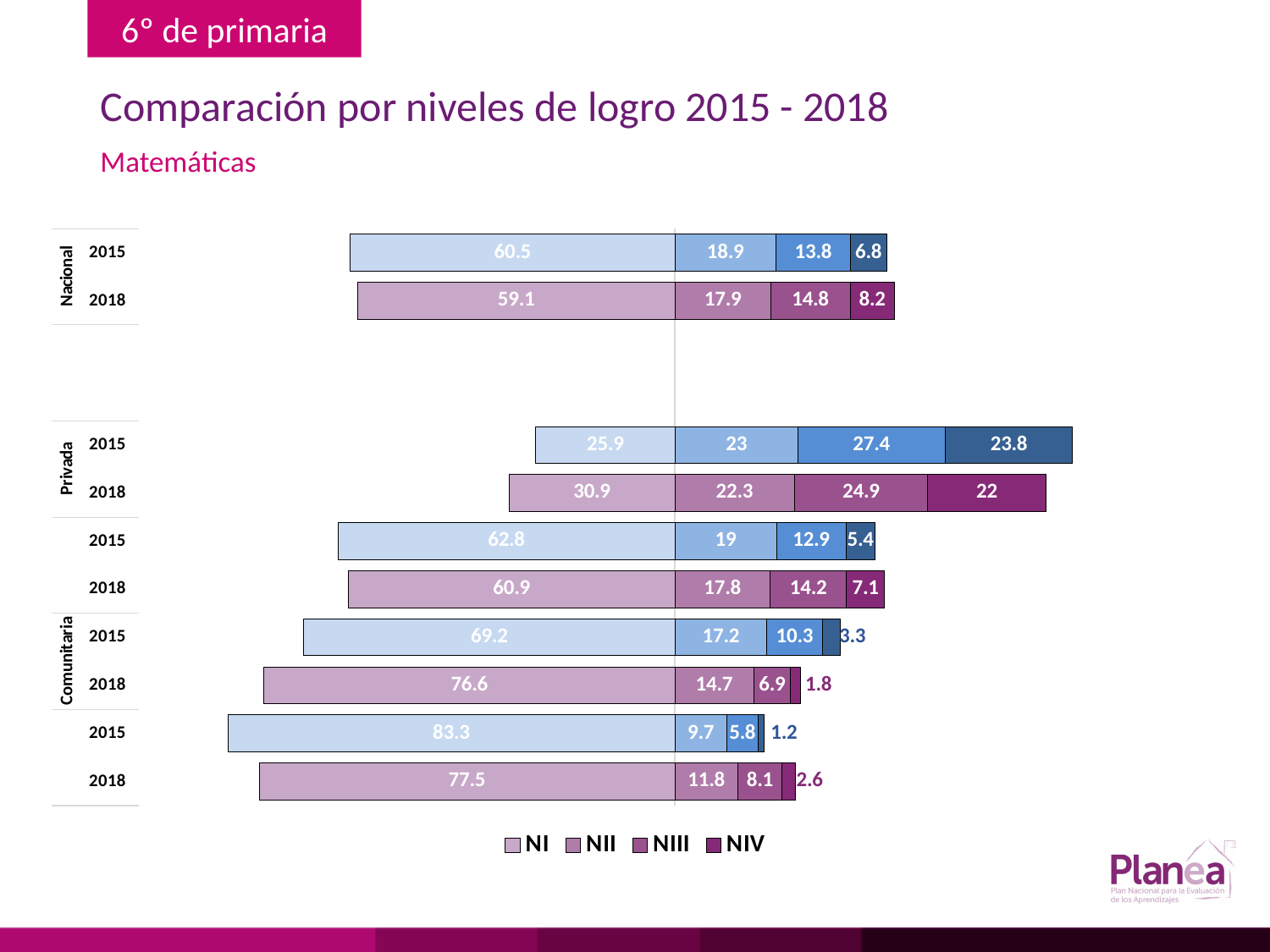

# Comparación por niveles de logro 2015 - 2018
Matemáticas

### Chart

| Category |  |  |  |  |
|---|---|---|---|---|
| 2018 | -77.5 | 11.8 | 8.1 | 2.6 |
| 2015 | -83.3 | 9.7 | 5.8 | 1.2 |
| 2018 | -76.6 | 14.7 | 6.9 | 1.8 |
| 2015 | -69.2 | 17.2 | 10.3 | 3.3 |
| 2018 | -60.9 | 17.8 | 14.2 | 7.1 |
| 2015 | -62.8 | 19.0 | 12.9 | 5.4 |
| 2018 | -30.9 | 22.3 | 24.9 | 22.0 |
| 2015 | -25.9 | 23.0 | 27.4 | 23.8 |
|  | None | None | None | None |
|  | None | None | None | None |
| 2018 | -59.1 | 17.9 | 14.8 | 8.2 |
| 2015 | -60.5 | 18.9 | 13.8 | 6.8 |